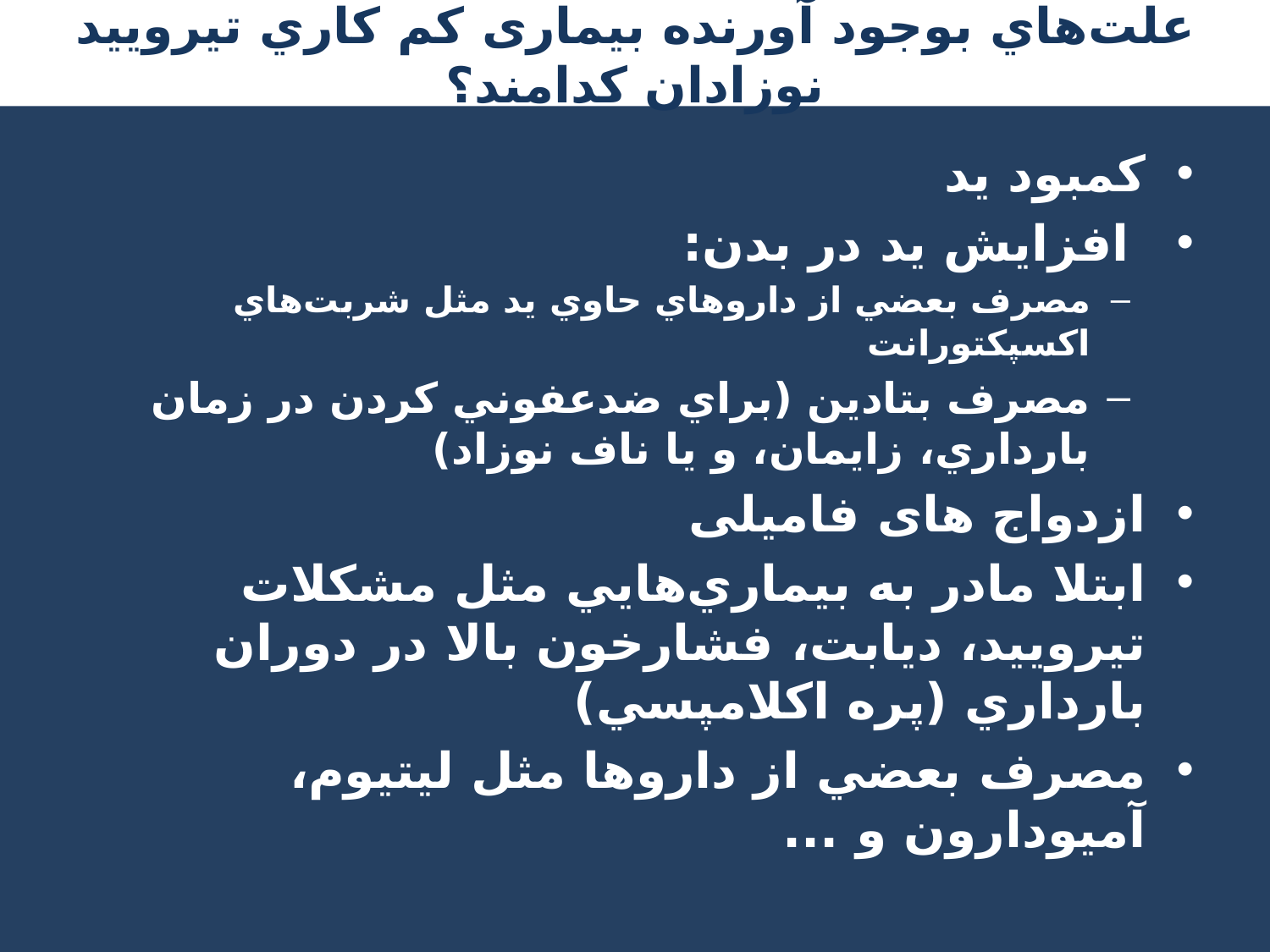

# علت‌هاي بوجود آورنده بيماری كم كاري تيروييد نوزادان کدامند؟
كمبود يد
 افزايش يد در بدن:
مصرف بعضي از داروهاي حاوي يد مثل شربت‌هاي اكسپكتورانت
مصرف بتادين (براي ضدعفوني كردن در زمان بارداري، زايمان، و يا ناف نوزاد)
ازدواج های فاميلی
ابتلا مادر به بيماري‌هايي مثل مشكلات تيروييد، ديابت، فشارخون بالا در دوران بارداري (پره اكلامپسي)
مصرف بعضي از داروها مثل ليتيوم، آميودارون و ...